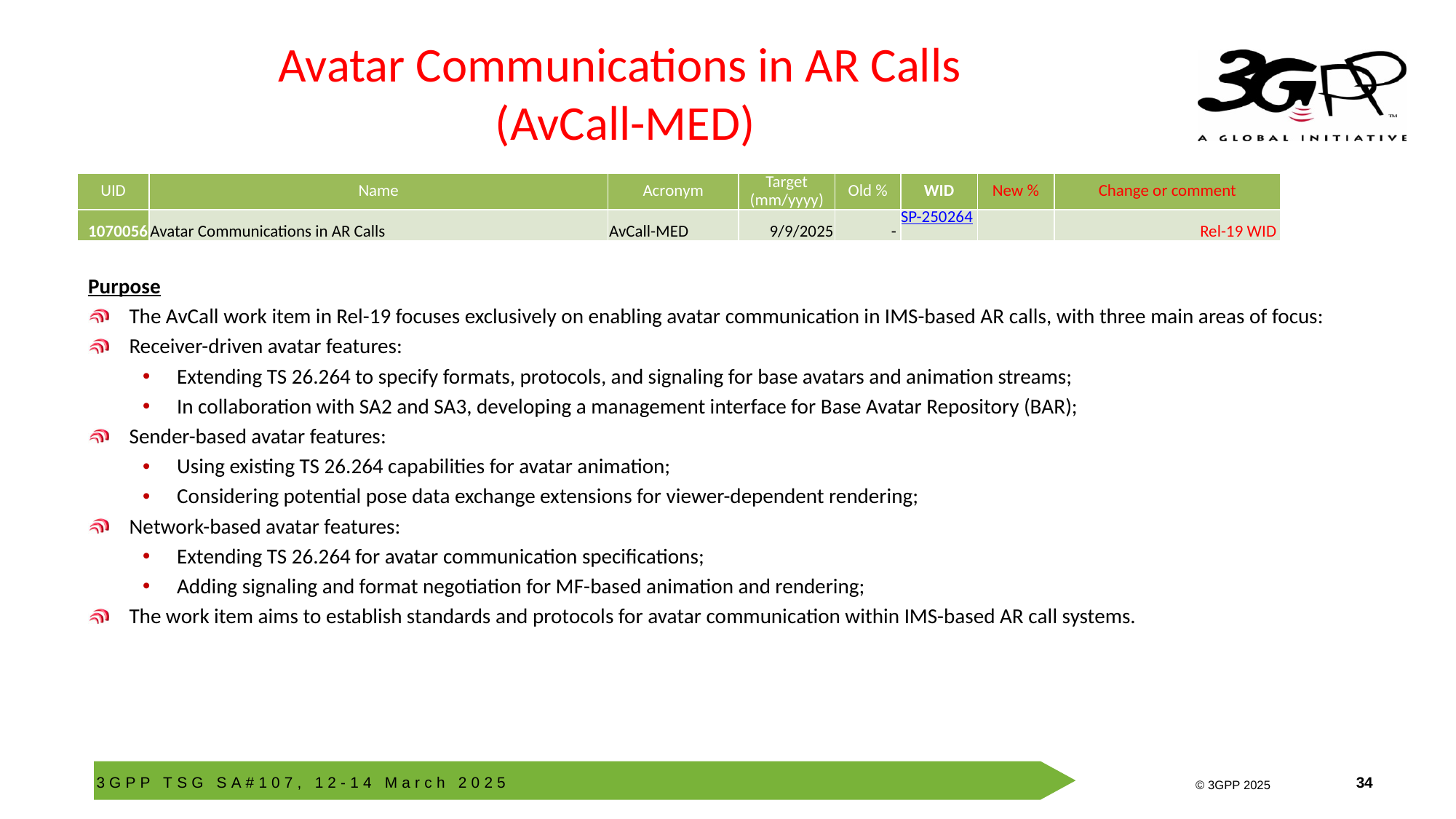

# Avatar Communications in AR Calls (AvCall-MED)
| UID | Name | Acronym | Target (mm/yyyy) | Old % | WID | New % | Change or comment |
| --- | --- | --- | --- | --- | --- | --- | --- |
| 1070056 | Avatar Communications in AR Calls | AvCall-MED | 9/9/2025 | - | SP-250264 |  | Rel-19 WID |
Purpose
The AvCall work item in Rel-19 focuses exclusively on enabling avatar communication in IMS-based AR calls, with three main areas of focus:
Receiver-driven avatar features:
Extending TS 26.264 to specify formats, protocols, and signaling for base avatars and animation streams;
In collaboration with SA2 and SA3, developing a management interface for Base Avatar Repository (BAR);
Sender-based avatar features:
Using existing TS 26.264 capabilities for avatar animation;
Considering potential pose data exchange extensions for viewer-dependent rendering;
Network-based avatar features:
Extending TS 26.264 for avatar communication specifications;
Adding signaling and format negotiation for MF-based animation and rendering;
The work item aims to establish standards and protocols for avatar communication within IMS-based AR call systems.